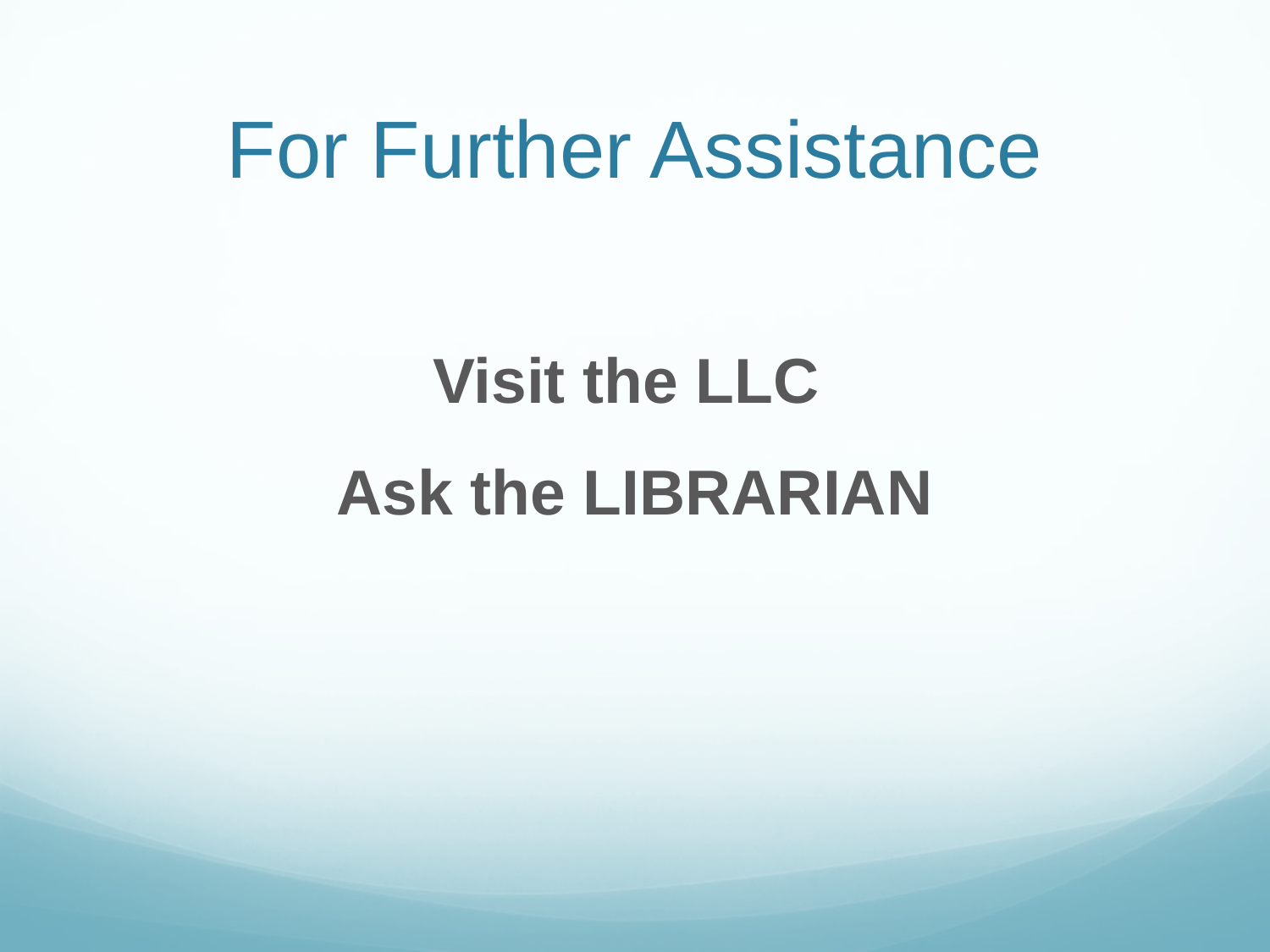

# For Further Assistance

Visit the LLC
Ask the LIBRARIAN